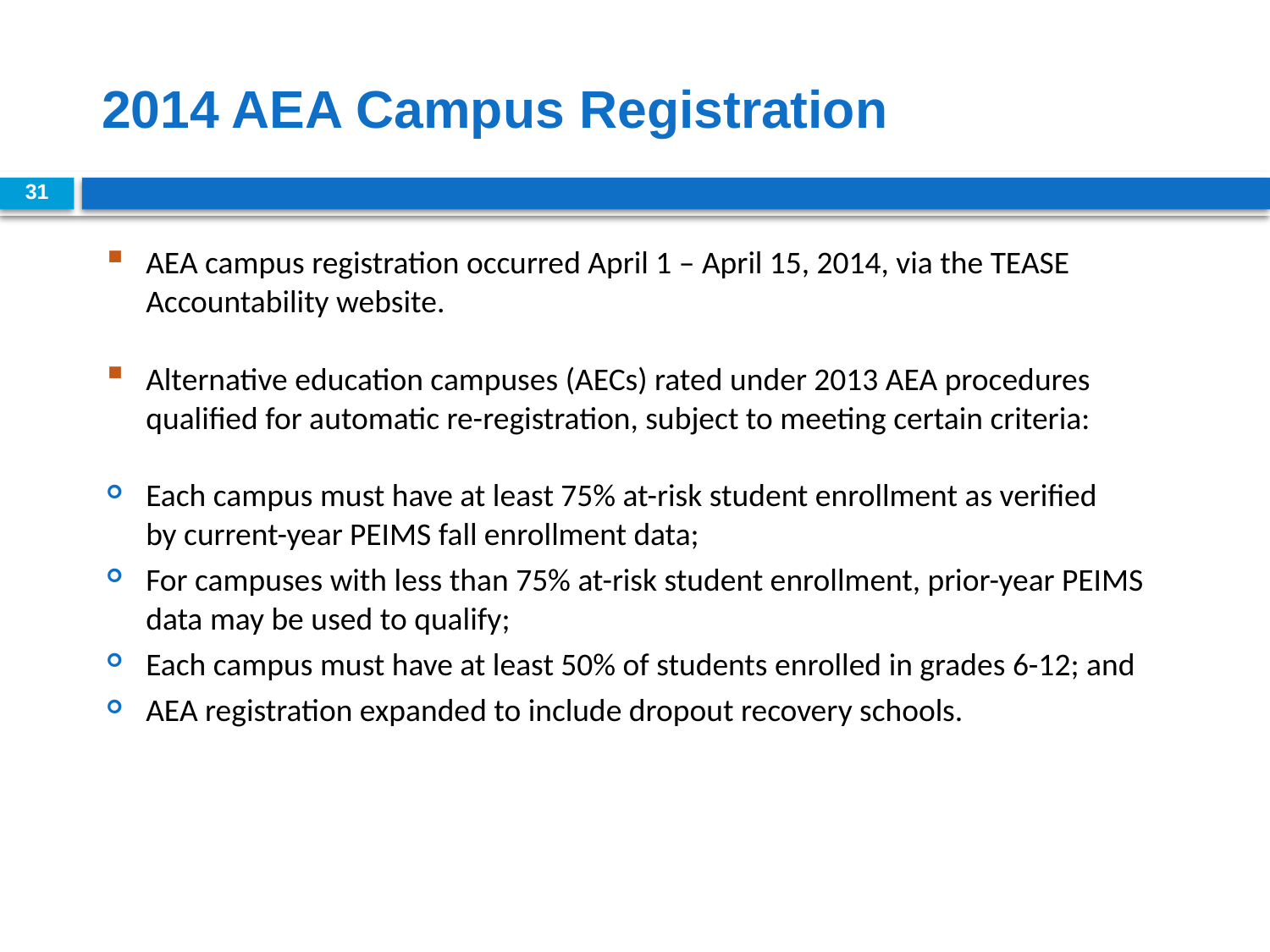

# 2014 AEA Campus Registration
31
AEA campus registration occurred April 1 – April 15, 2014, via the TEASE Accountability website.

Alternative education campuses (AECs) rated under 2013 AEA procedures qualified for automatic re-registration, subject to meeting certain criteria:

Each campus must have at least 75% at-risk student enrollment as verified
by current-year PEIMS fall enrollment data;
For campuses with less than 75% at-risk student enrollment, prior-year PEIMS data may be used to qualify;
Each campus must have at least 50% of students enrolled in grades 6-12; and
AEA registration expanded to include dropout recovery schools.